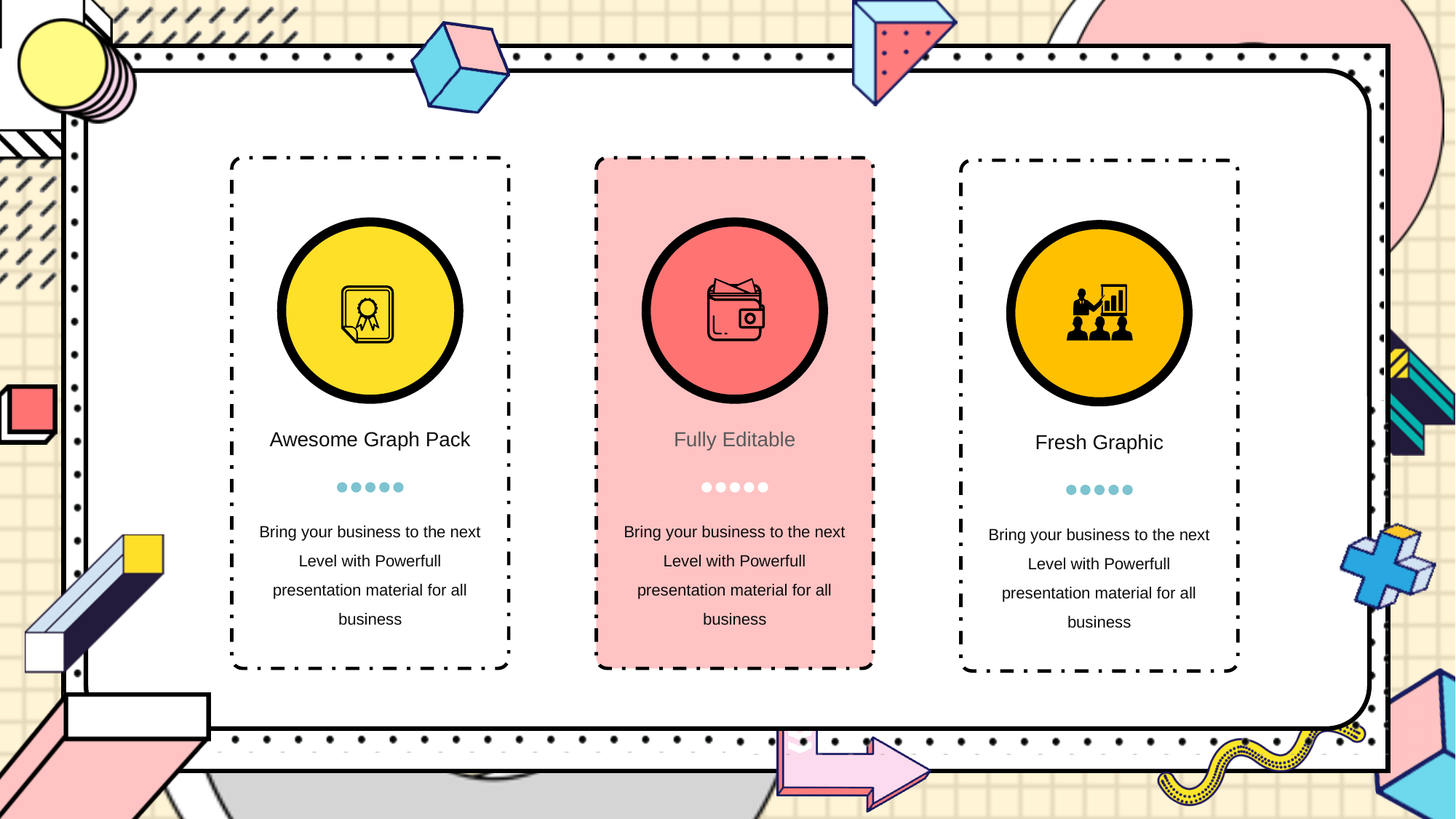

Awesome Graph Pack

Bring your business to the next Level with Powerfull presentation material for all business

Fully Editable

Bring your business to the next Level with Powerfull presentation material for all business

Fresh Graphic

Bring your business to the next Level with Powerfull presentation material for all business